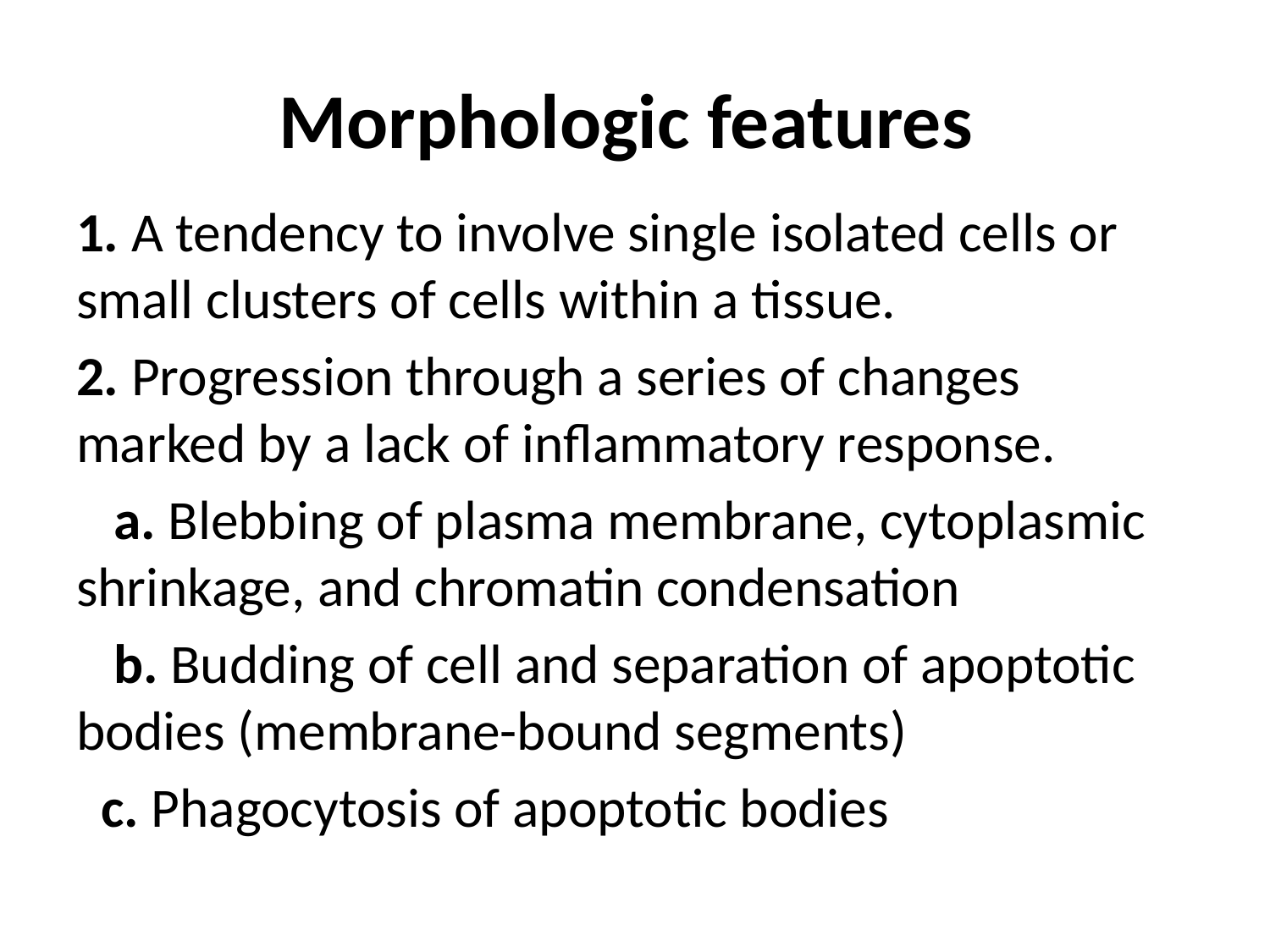

# Morphologic features
1. A tendency to involve single isolated cells or small clusters of cells within a tissue.
2. Progression through a series of changes marked by a lack of inflammatory response.
   a. Blebbing of plasma membrane, cytoplasmic shrinkage, and chromatin condensation
   b. Budding of cell and separation of apoptotic bodies (membrane-bound segments)
  c. Phagocytosis of apoptotic bodies